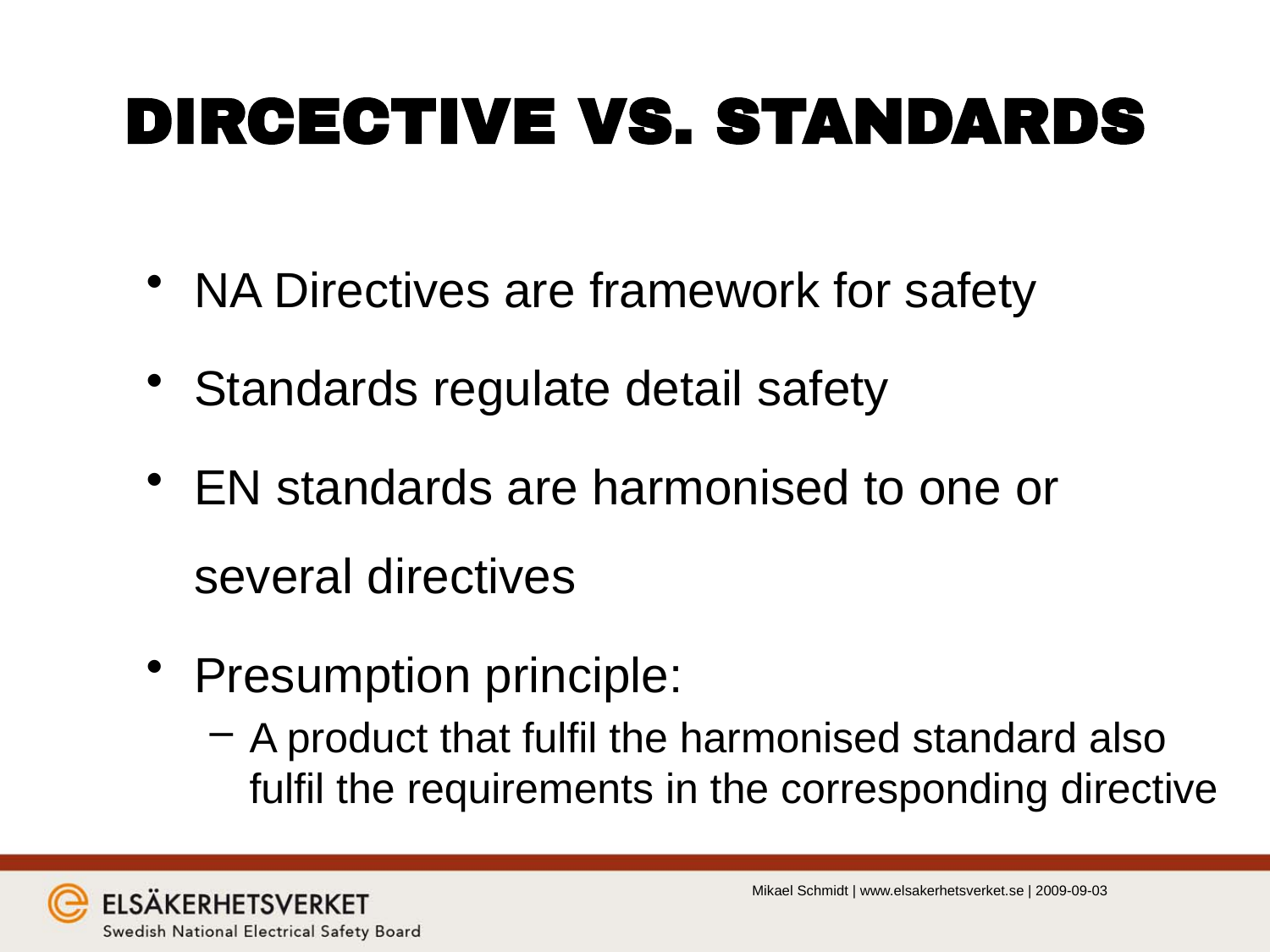

# DIRCECTIVE VS. STANDARDS
NA Directives are framework for safety
Standards regulate detail safety
EN standards are harmonised to one or several directives
Presumption principle:
A product that fulfil the harmonised standard also fulfil the requirements in the corresponding directive

Mikael Schmidt | www.elsakerhetsverket.se | 2009-09-03